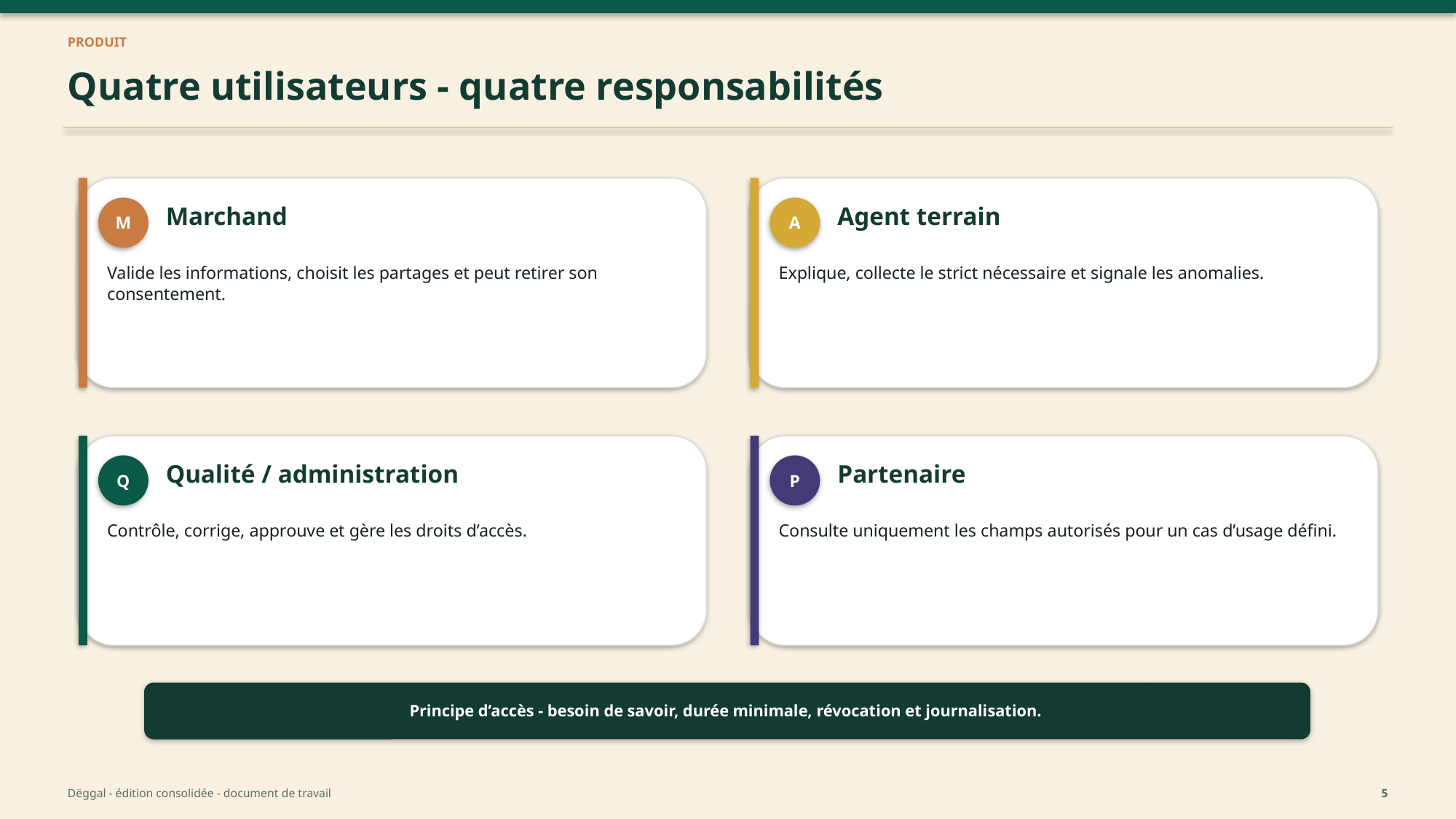

PRODUIT
Quatre utilisateurs - quatre responsabilités

Marchand
Agent terrain
M
A
Valide les informations, choisit les partages et peut retirer son consentement.
Explique, collecte le strict nécessaire et signale les anomalies.

Qualité / administration
Partenaire
Q
P
Contrôle, corrige, approuve et gère les droits d’accès.
Consulte uniquement les champs autorisés pour un cas d’usage défini.

Principe d’accès - besoin de savoir, durée minimale, révocation et journalisation.
Dëggal - édition consolidée - document de travail
5